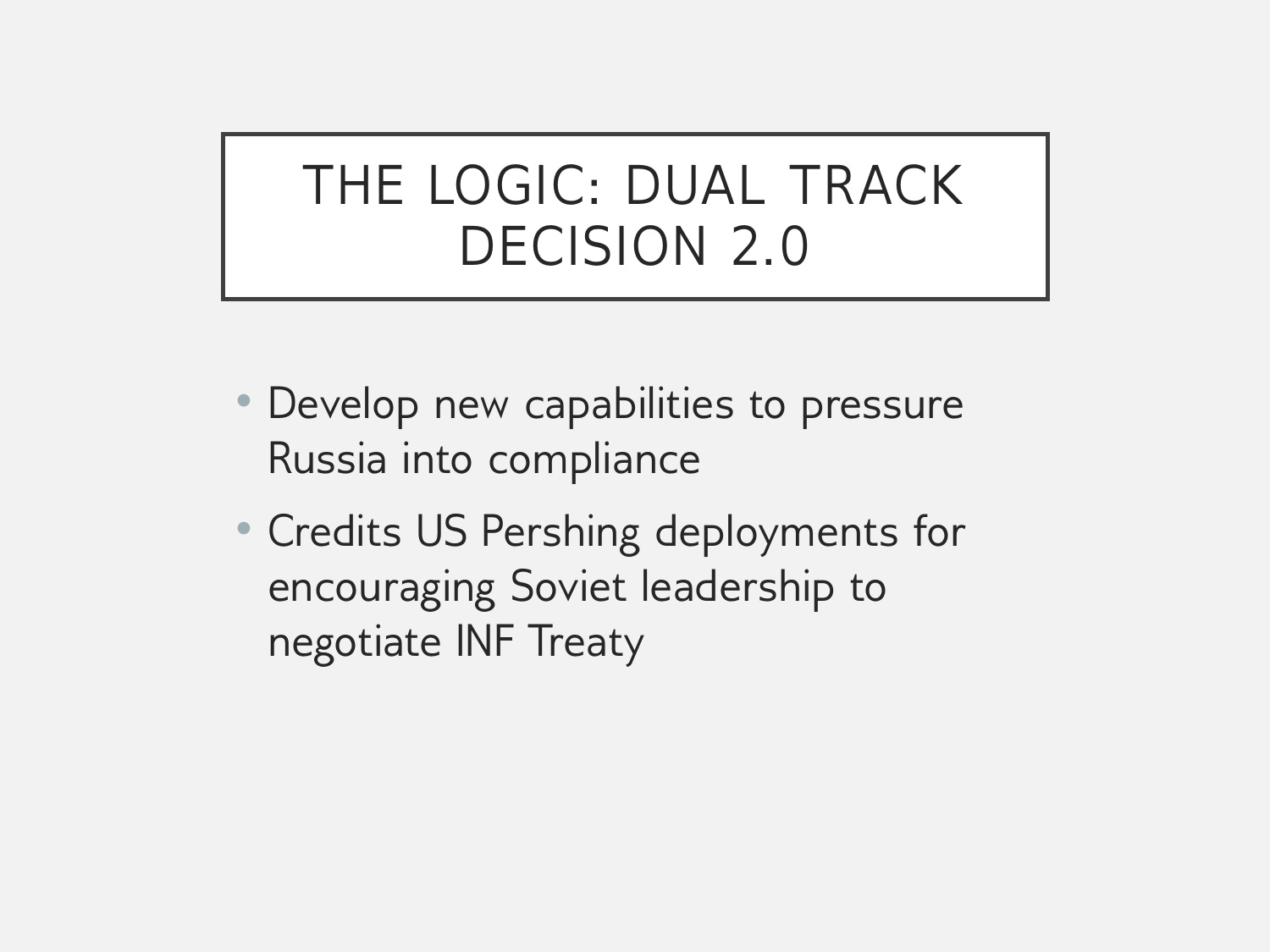

# The Logic: Dual Track Decision 2.0
Develop new capabilities to pressure Russia into compliance
Credits US Pershing deployments for encouraging Soviet leadership to negotiate INF Treaty